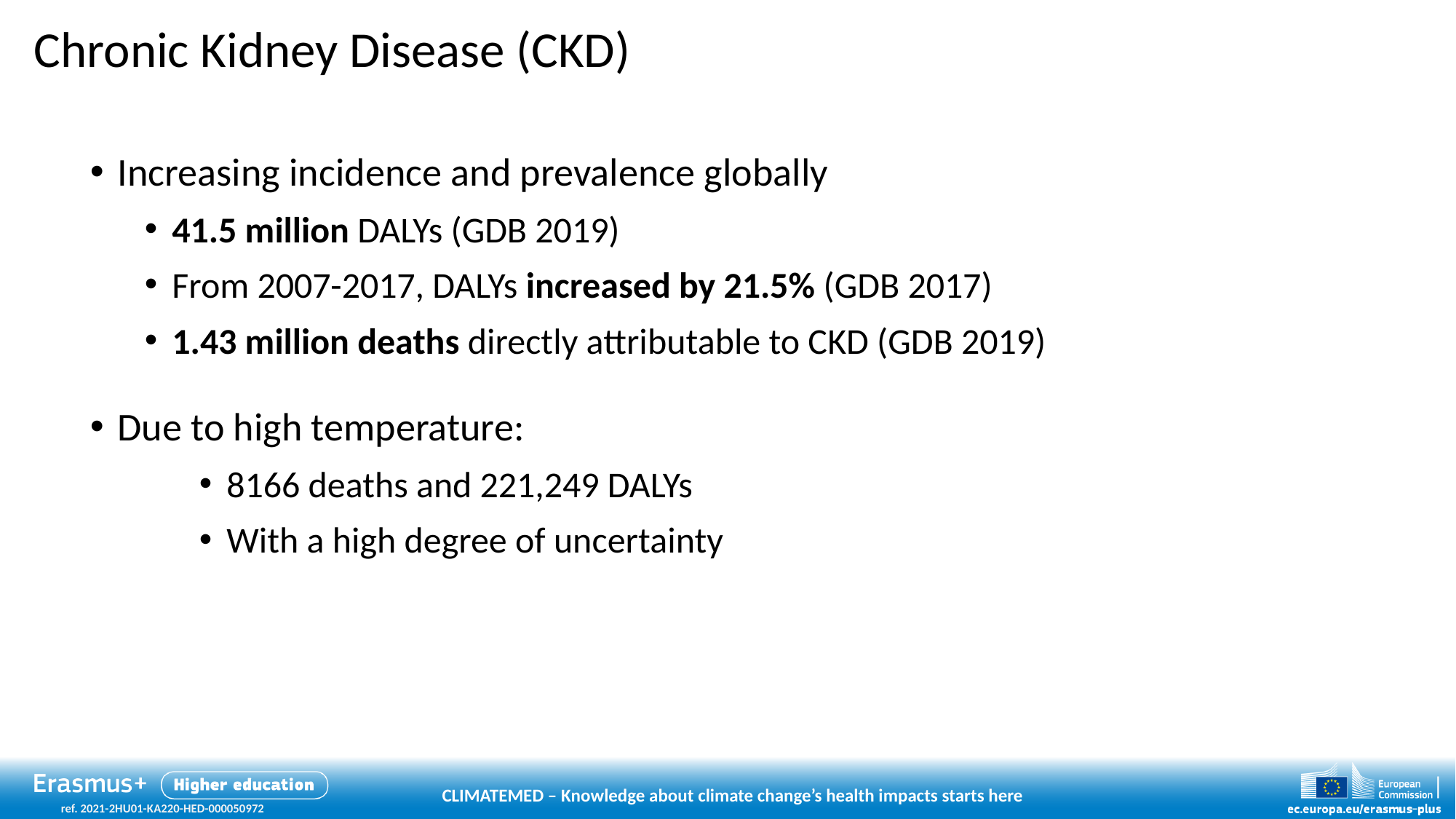

# Chronic Kidney Disease (CKD)
Increasing incidence and prevalence globally
41.5 million DALYs (GDB 2019)
From 2007-2017, DALYs increased by 21.5% (GDB 2017)
1.43 million deaths directly attributable to CKD (GDB 2019)
Due to high temperature:
8166 deaths and 221,249 DALYs
With a high degree of uncertainty